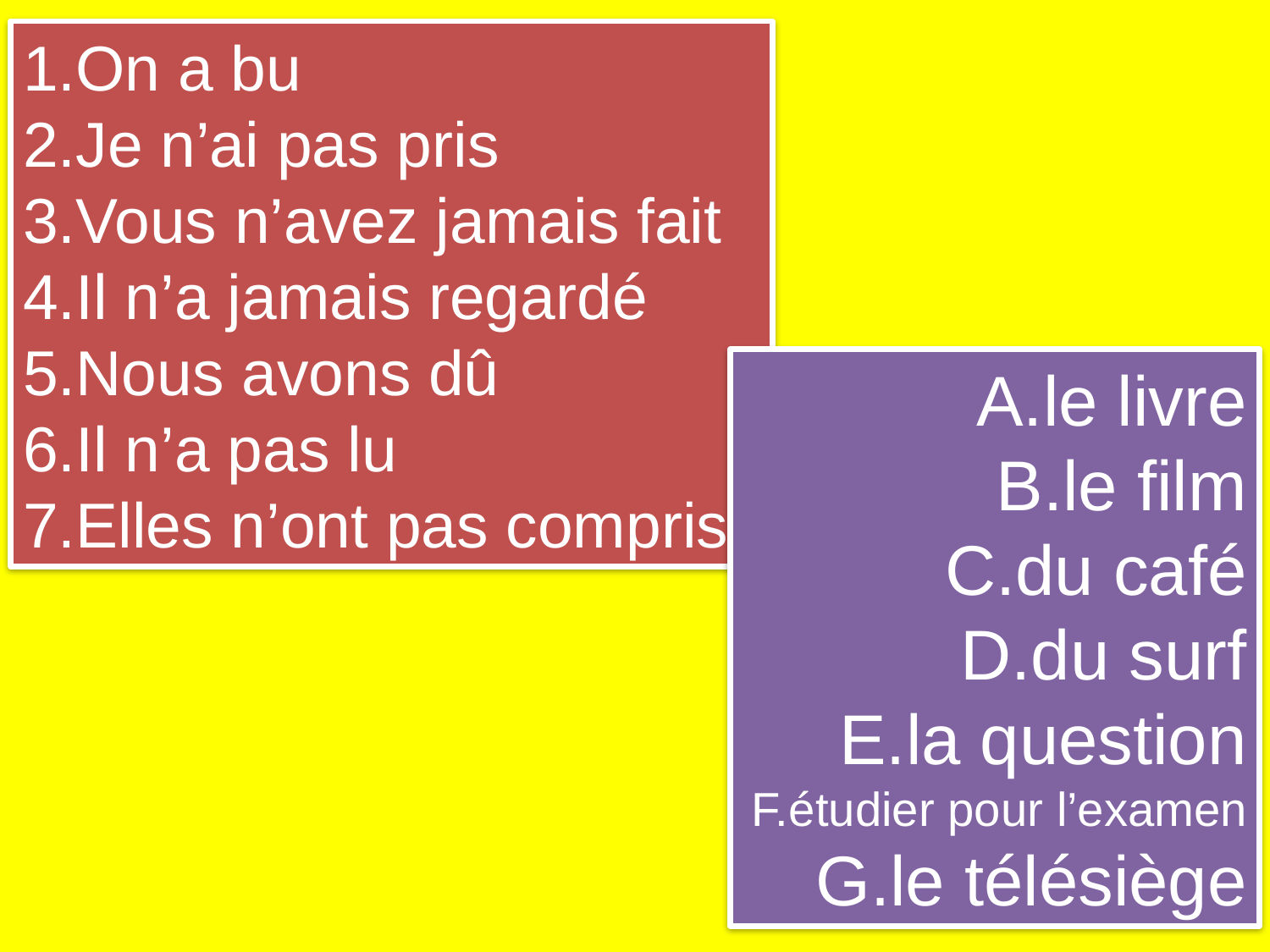

On a bu
Je n’ai pas pris
Vous n’avez jamais fait
Il n’a jamais regardé
Nous avons dû
Il n’a pas lu
Elles n’ont pas compris
le livre
le film
du café
du surf
la question
étudier pour l’examen
le télésiège